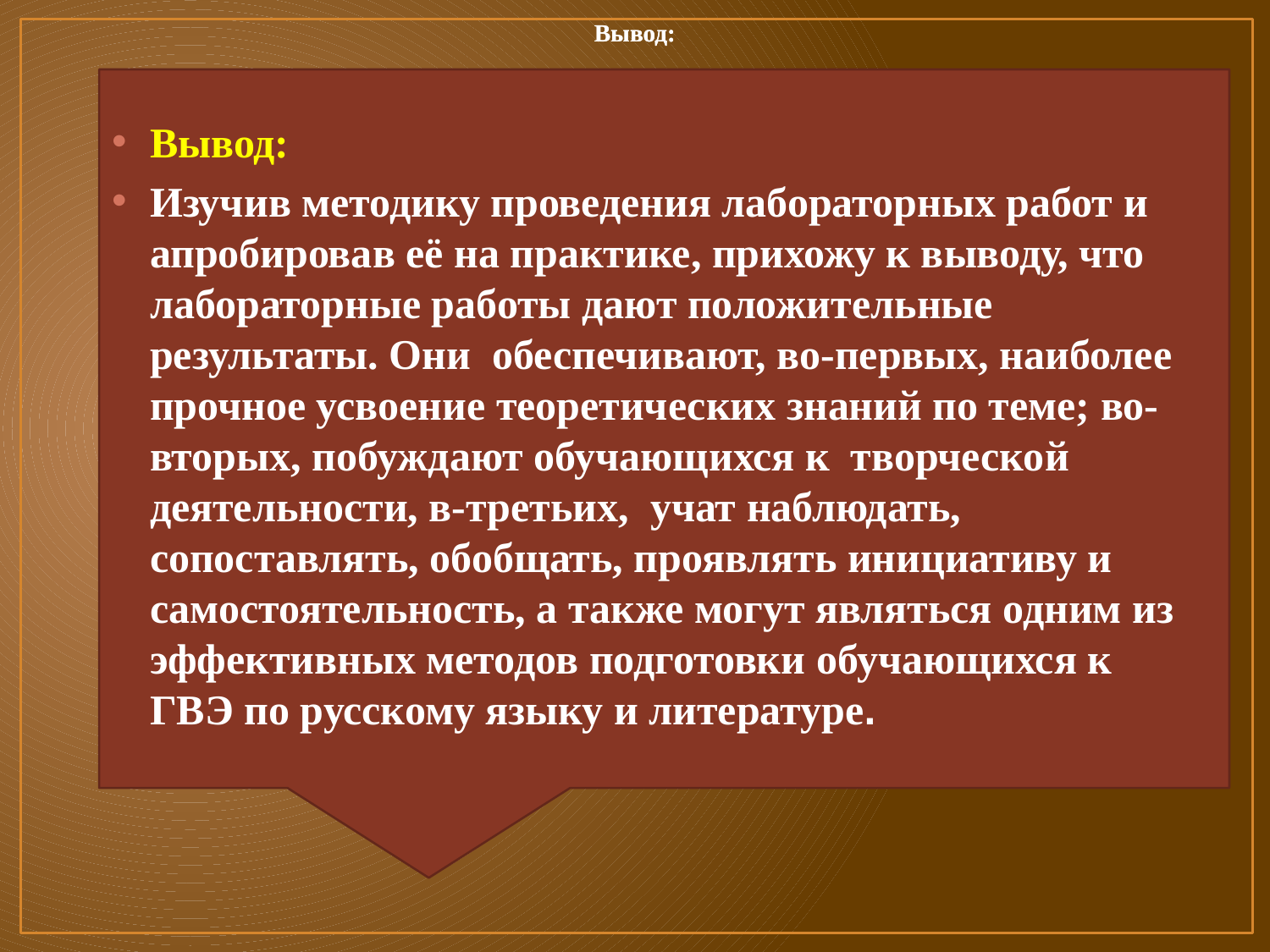

Вывод:
Вывод:

Вывод:
Изучив методику проведения лабораторных работ и апробировав её на практике, прихожу к выводу, что лабораторные работы дают положительные результаты. Они  обеспечивают, во-первых, наиболее прочное усвоение теоретических знаний по теме; во-вторых, побуждают обучающихся к  творческой деятельности, в-третьих,  учат наблюдать, сопоставлять, обобщать, проявлять инициативу и самостоятельность, а также могут являться одним из эффективных методов подготовки обучающихся к ГВЭ по русскому языку и литературе.